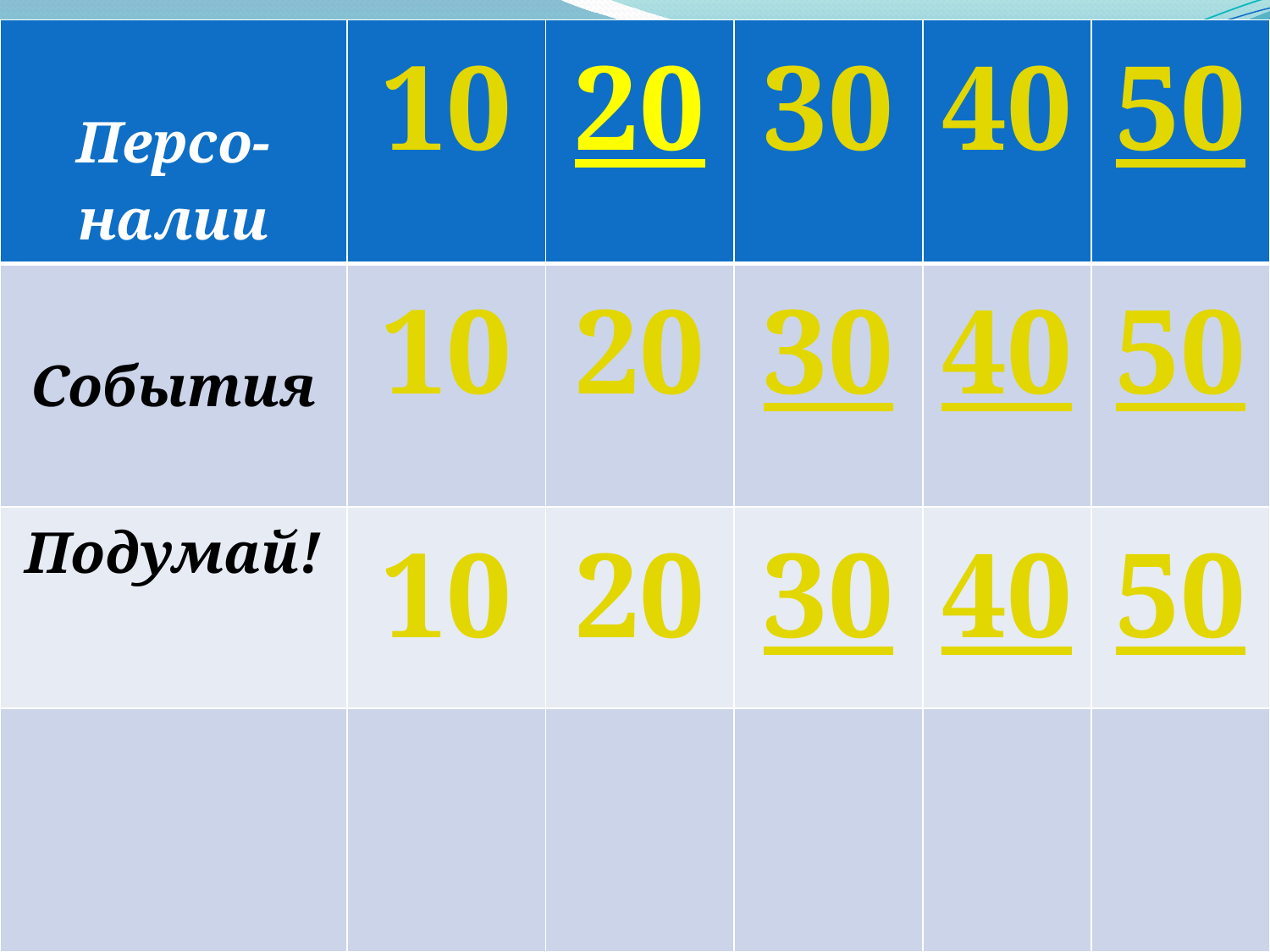

| Персо-налии | 10 | 20 | 30 | 40 | 50 |
| --- | --- | --- | --- | --- | --- |
| События | 10 | 20 | 30 | 40 | 50 |
| Подумай! | 10 | 20 | 30 | 40 | 50 |
|  |  |  |  |  |  |